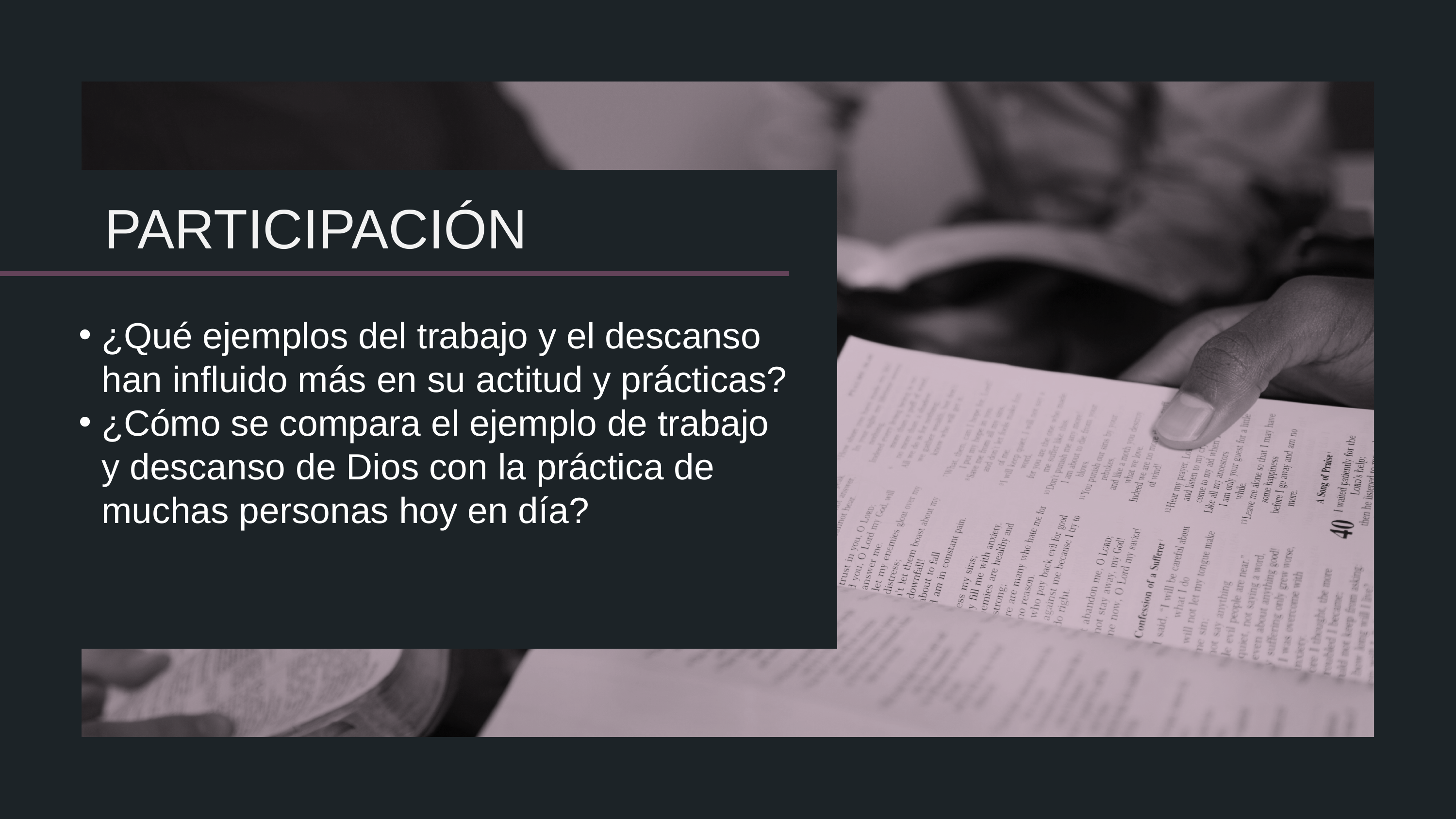

¿Qué ejemplos del trabajo y el descanso han influido más en su actitud y prácticas?
¿Cómo se compara el ejemplo de trabajo y descanso de Dios con la práctica de muchas personas hoy en día?